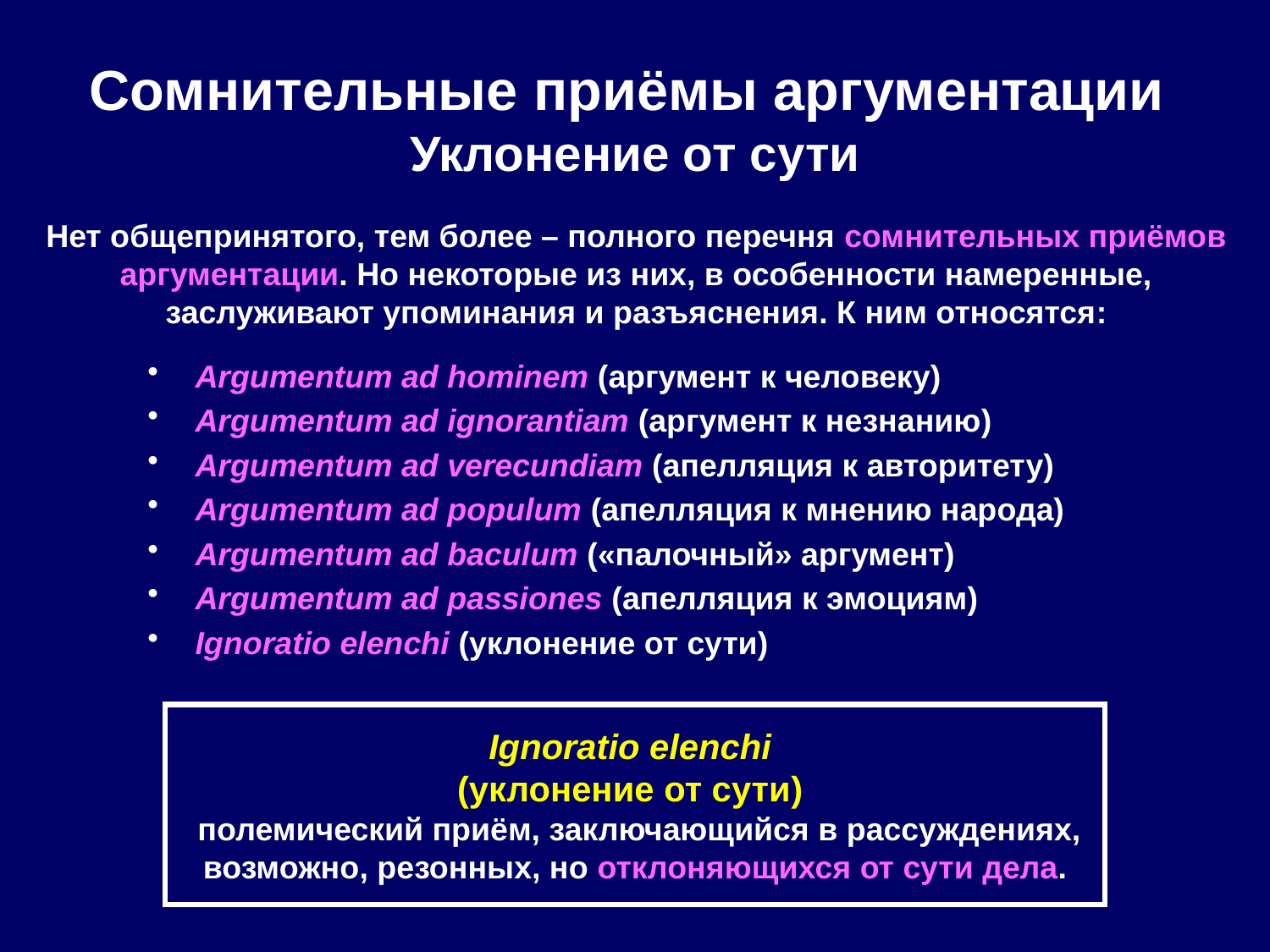

# Сомнительные приёмы аргументации Уклонение от сути
Нет общепринятого, тем более – полного перечня сомнительных приёмов аргументации. Но некоторые из них, в особенности намеренные, заслуживают упоминания и разъяснения. К ним относятся:
Argumentum ad hominem (аргумент к человеку)
Argumentum ad ignorantiam (аргумент к незнанию)
Argumentum ad verecundiam (апелляция к авторитету)
Argumentum ad populum (апелляция к мнению народа)
Argumentum ad baculum («палочный» аргумент)
Argumentum ad passiones (апелляция к эмоциям)
Ignoratio elenchi (уклонение от сути)
Ignoratio elenchi
(уклонение от сути)
 полемический приём, заключающийся в рассуждениях, возможно, резонных, но отклоняющихся от сути дела.